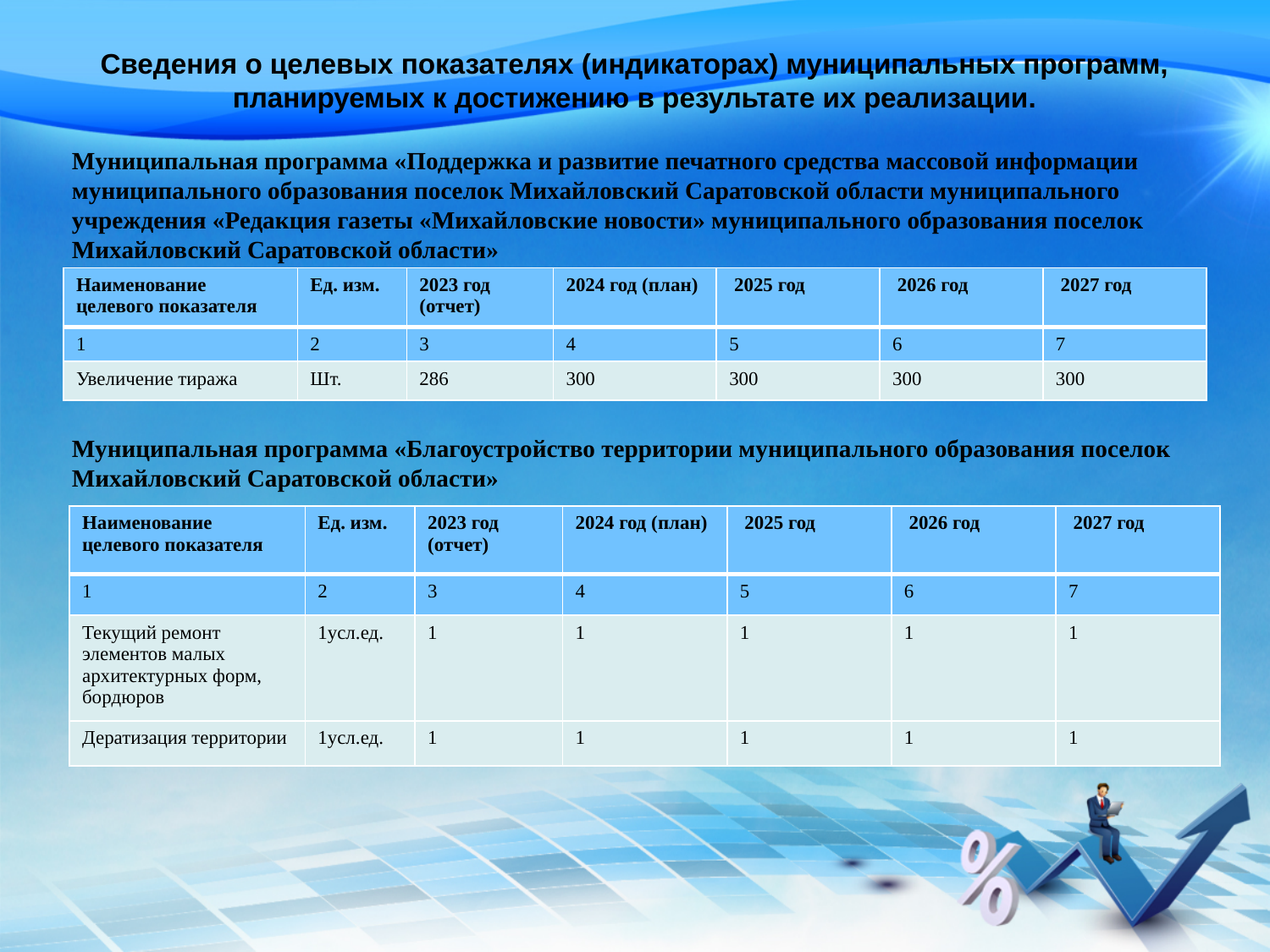

# Сведения о целевых показателях (индикаторах) муниципальных программ, планируемых к достижению в результате их реализации.

Муниципальная программа «Поддержка и развитие печатного средства массовой информации муниципального образования поселок Михайловский Саратовской области муниципального учреждения «Редакция газеты «Михайловские новости» муниципального образования поселок Михайловский Саратовской области»
| Наименование целевого показателя | Ед. изм. | 2023 год (отчет) | 2024 год (план) | 2025 год | 2026 год | 2027 год |
| --- | --- | --- | --- | --- | --- | --- |
| 1 | 2 | 3 | 4 | 5 | 6 | 7 |
| Увеличение тиража | Шт. | 286 | 300 | 300 | 300 | 300 |
Муниципальная программа «Благоустройство территории муниципального образования поселок Михайловский Саратовской области»
| Наименование целевого показателя | Ед. изм. | 2023 год (отчет) | 2024 год (план) | 2025 год | 2026 год | 2027 год |
| --- | --- | --- | --- | --- | --- | --- |
| 1 | 2 | 3 | 4 | 5 | 6 | 7 |
| Текущий ремонт элементов малых архитектурных форм, бордюров | 1усл.ед. | 1 | 1 | 1 | 1 | 1 |
| Дератизация территории | 1усл.ед. | 1 | 1 | 1 | 1 | 1 |